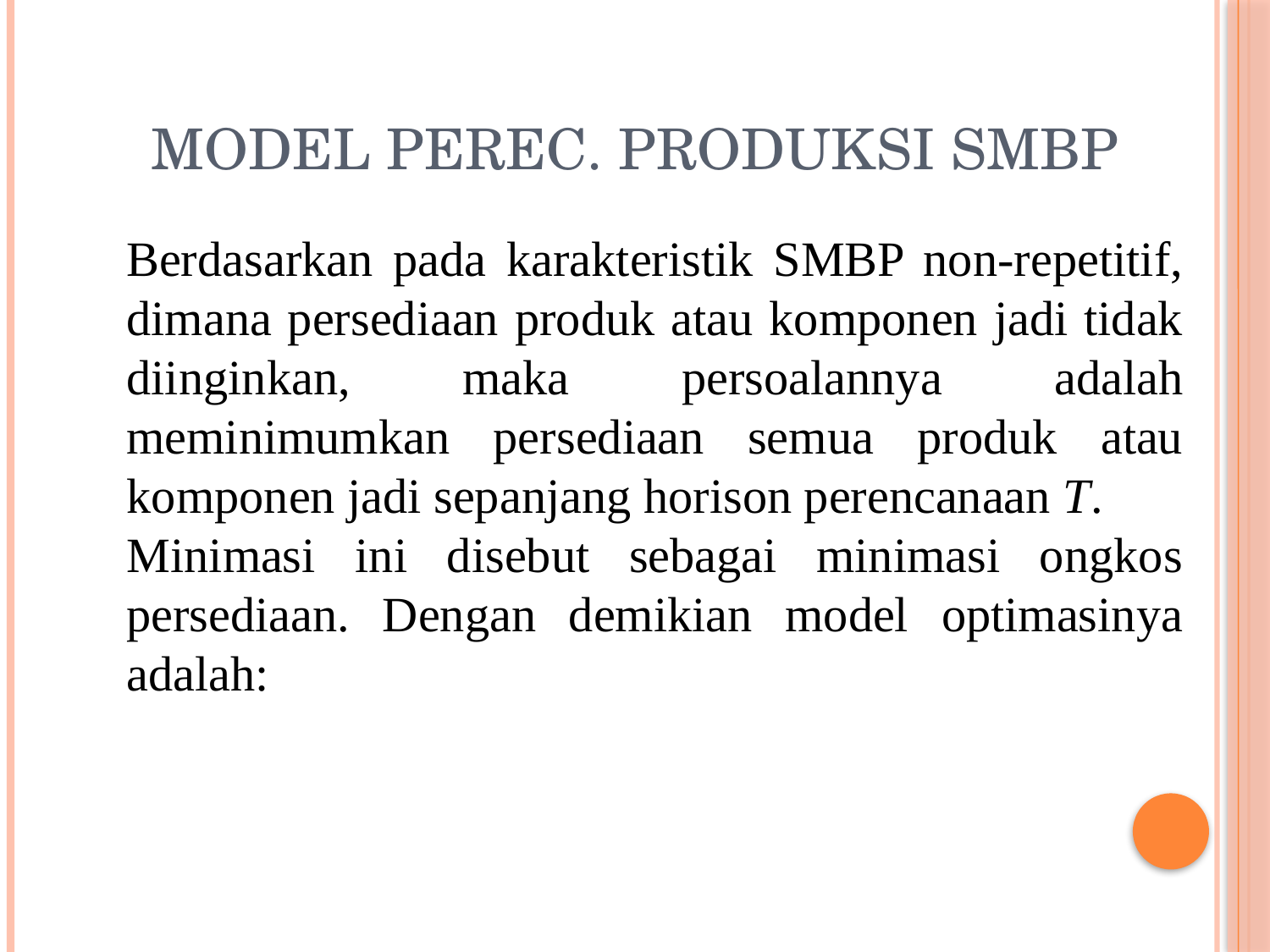

# Model Perec. Produksi SMBP

Berdasarkan pada karakteristik SMBP non-repetitif, dimana persediaan produk atau komponen jadi tidak diinginkan, maka persoalannya adalah meminimumkan persediaan semua produk atau komponen jadi sepanjang horison perencanaan T.
Minimasi ini disebut sebagai minimasi ongkos persediaan. Dengan demikian model optimasinya adalah: